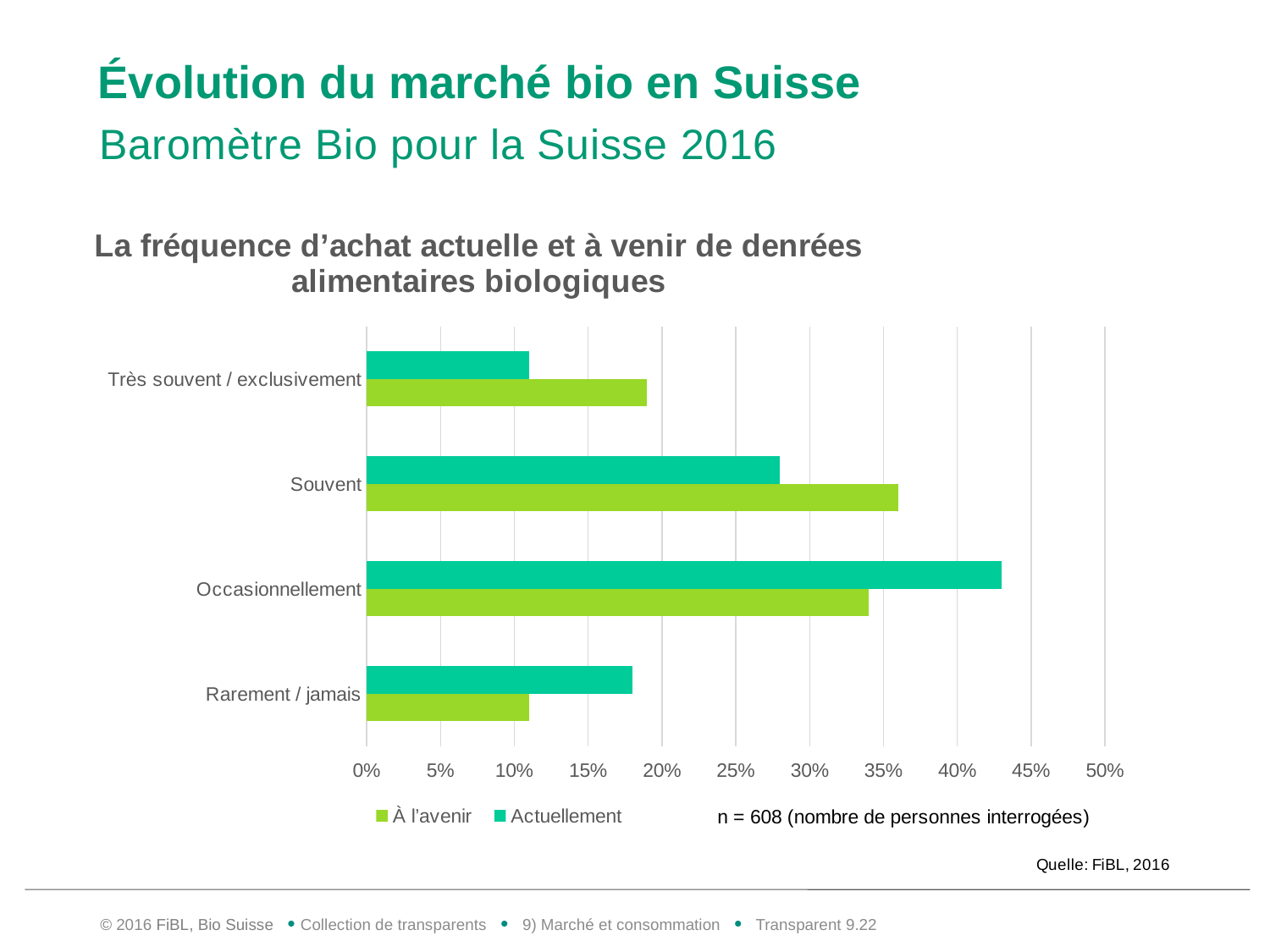

# Évolution du marché bio en Suisse
Baromètre Bio pour la Suisse 2016

### Chart: La fréquence d’achat actuelle et à venir de denrées alimentaires biologiques

| Category | Actuellement | À l’avenir |
|---|---|---|
| Très souvent / exclusivement | 0.11 | 0.19 |
| Souvent | 0.28 | 0.36 |
| Occasionnellement | 0.43 | 0.34 |
| Rarement / jamais | 0.18 | 0.11 |
© 2016 FiBL, Bio Suisse   • Collection de transparents   •   9) Marché et consommation   •   Transparent 9.22